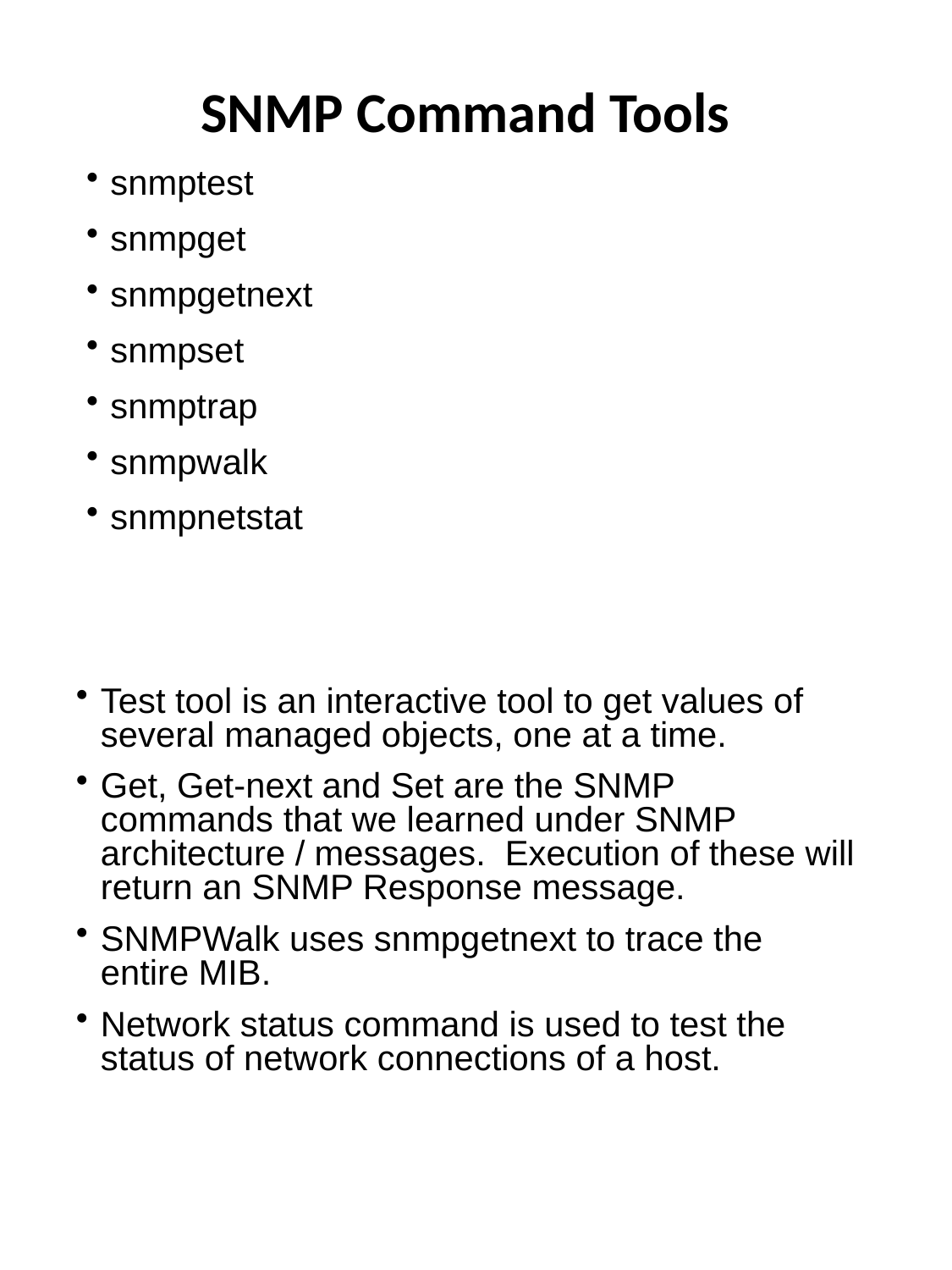

SNMP Command Tools
snmptest
snmpget
snmpgetnext
snmpset
snmptrap
snmpwalk
snmpnetstat
Test tool is an interactive tool to get values of several managed objects, one at a time.
Get, Get-next and Set are the SNMP commands that we learned under SNMP architecture / messages.  Execution of these will return an SNMP Response message.
SNMPWalk uses snmpgetnext to trace the entire MIB.
Network status command is used to test the status of network connections of a host.